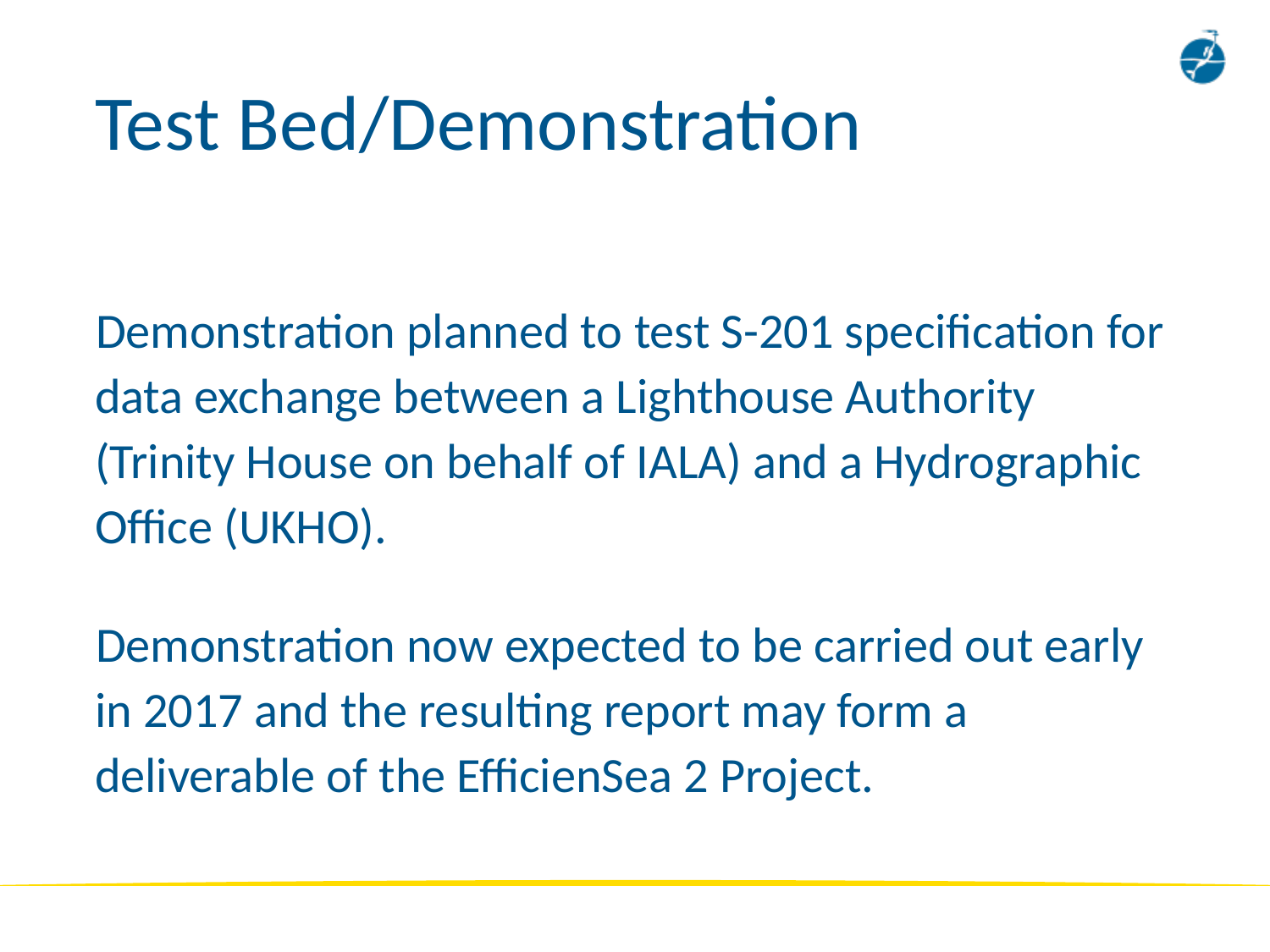

# Test Bed/Demonstration

Demonstration planned to test S-201 specification for data exchange between a Lighthouse Authority (Trinity House on behalf of IALA) and a Hydrographic Office (UKHO).
Demonstration now expected to be carried out early in 2017 and the resulting report may form a deliverable of the EfficienSea 2 Project.